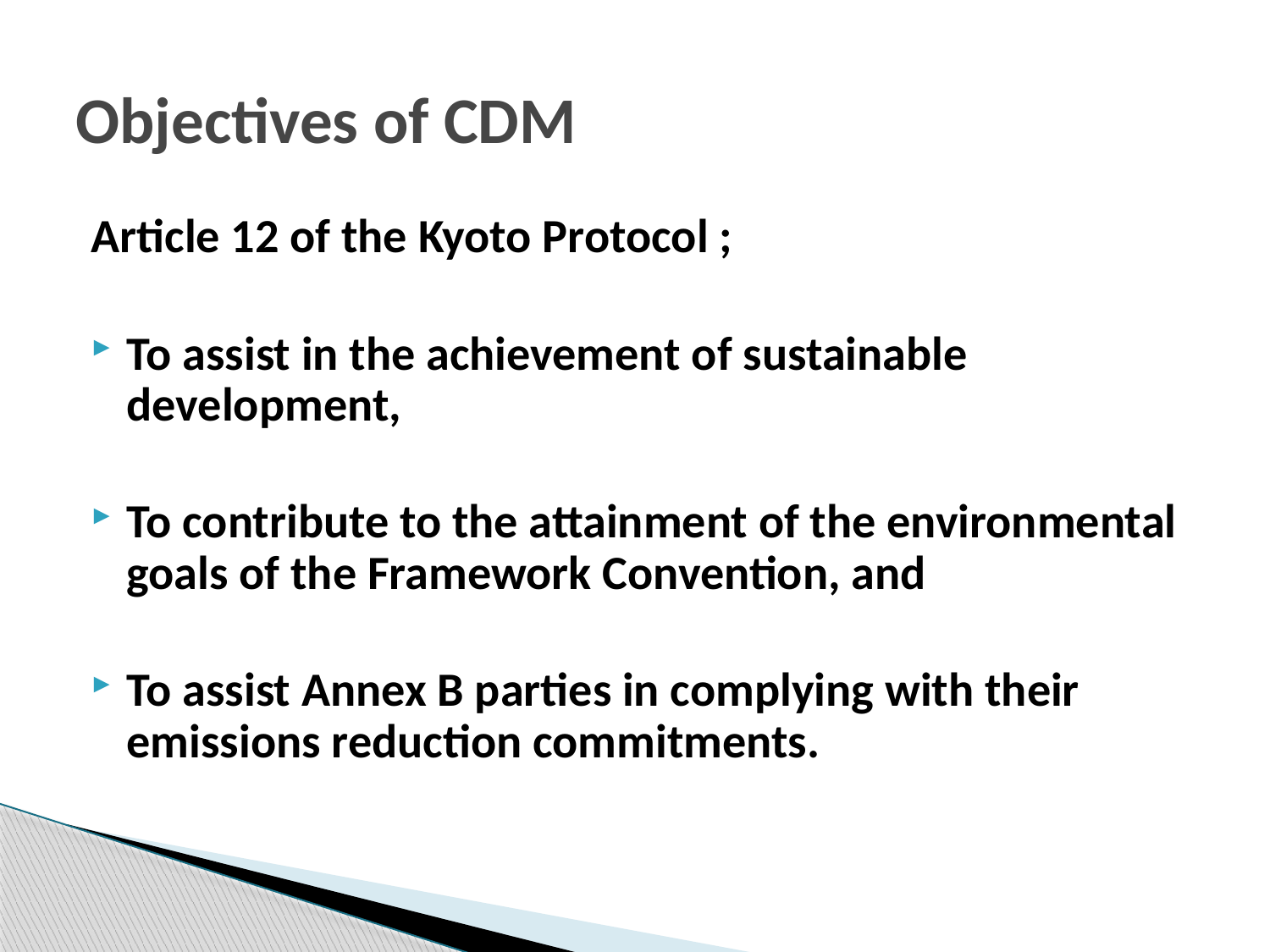

# Objectives of CDM
Article 12 of the Kyoto Protocol ;

To assist in the achievement of sustainable development,

To contribute to the attainment of the environmental goals of the Framework Convention, and

To assist Annex B parties in complying with their emissions reduction commitments.